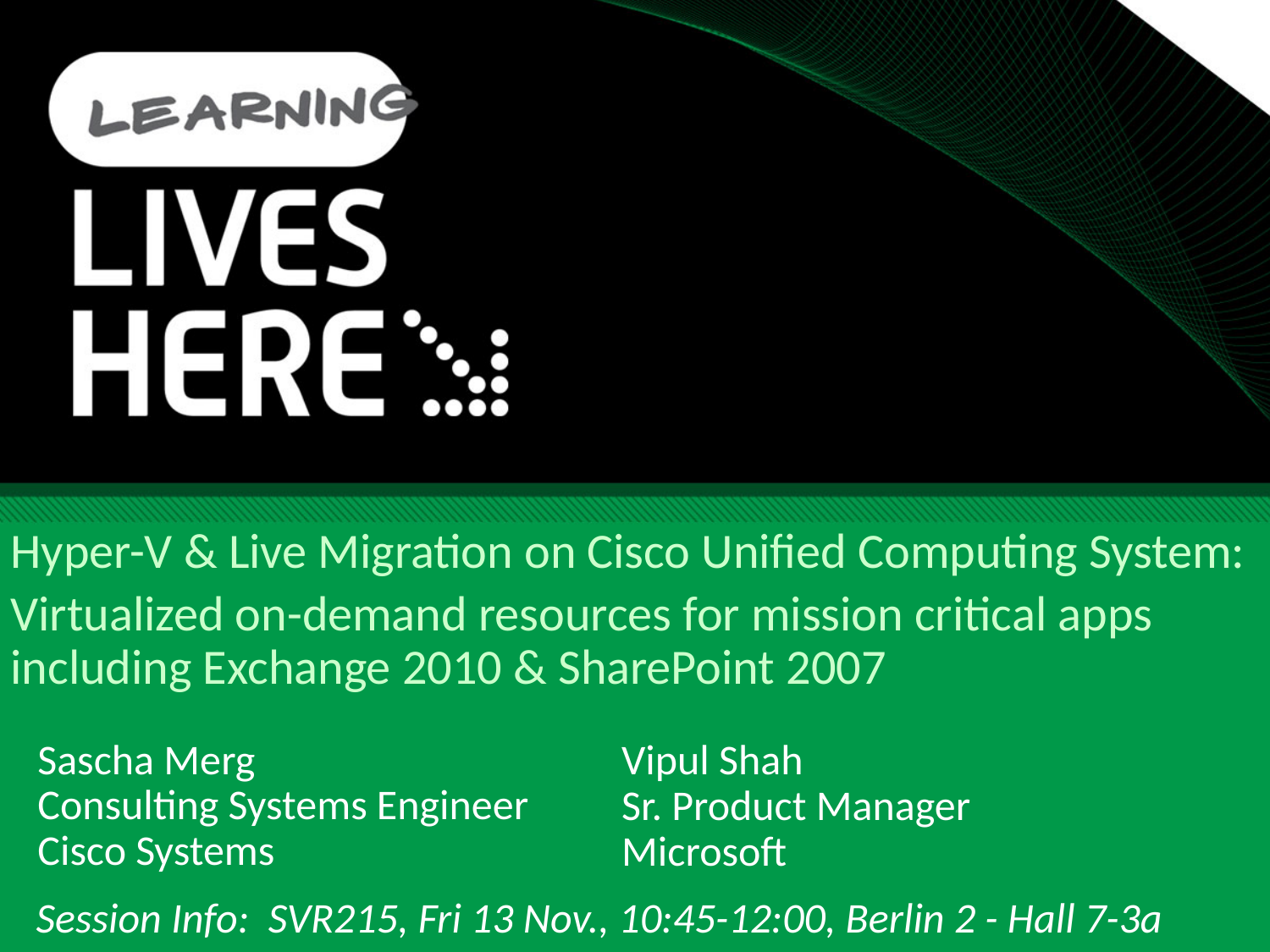

Hyper-V & Live Migration on Cisco Unified Computing System:
Virtualized on-demand resources for mission critical apps including Exchange 2010 & SharePoint 2007
Sascha Merg
Consulting Systems Engineer
Cisco Systems
Vipul Shah
Sr. Product Manager
Microsoft
Session Info:  SVR215, Fri 13 Nov., 10:45-12:00, Berlin 2 - Hall 7-3a